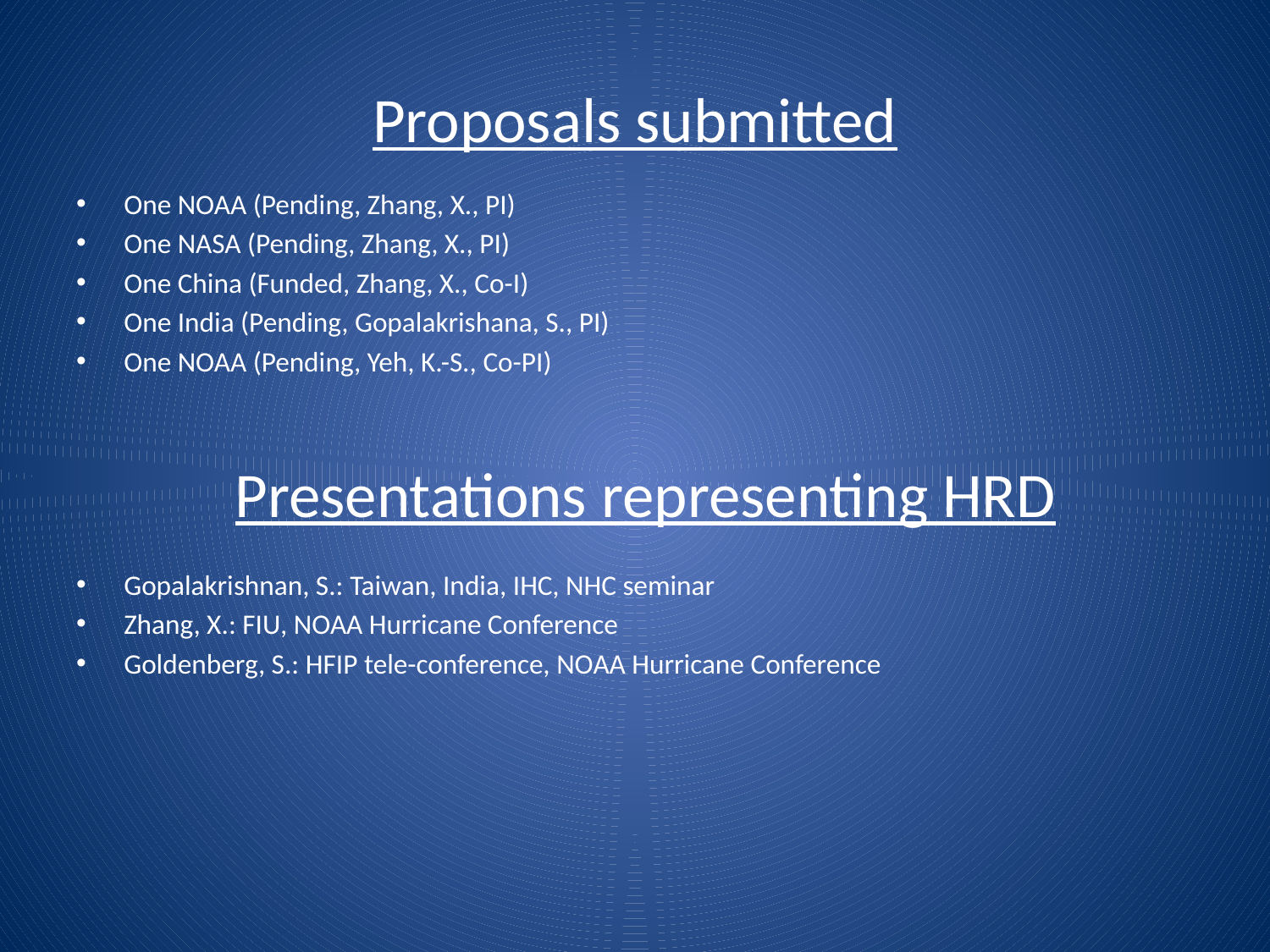

# Proposals submitted
One NOAA (Pending, Zhang, X., PI)
One NASA (Pending, Zhang, X., PI)
One China (Funded, Zhang, X., Co-I)
One India (Pending, Gopalakrishana, S., PI)
One NOAA (Pending, Yeh, K.-S., Co-PI)
Presentations representing HRD
Gopalakrishnan, S.: Taiwan, India, IHC, NHC seminar
Zhang, X.: FIU, NOAA Hurricane Conference
Goldenberg, S.: HFIP tele-conference, NOAA Hurricane Conference